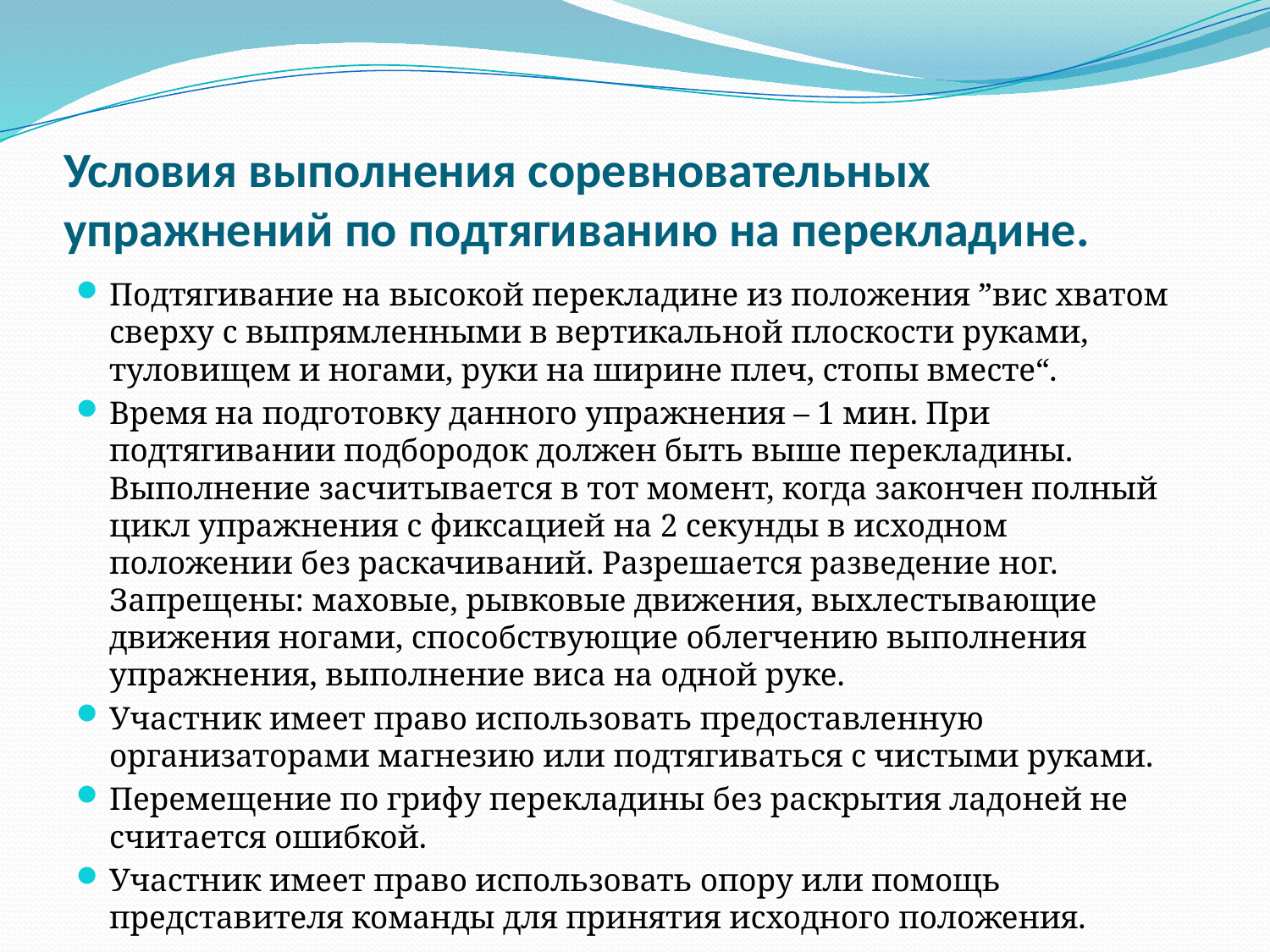

# Условия выполнения соревновательных упражнений по подтягиванию на перекладине.
Подтягивание на высокой перекладине из положения ”вис хватом сверху с выпрямленными в вертикальной плоскости руками, туловищем и ногами, руки на ширине плеч, стопы вместе“.
Время на подготовку данного упражнения – 1 мин. При подтягивании подбородок должен быть выше перекладины. Выполнение засчитывается в тот момент, когда закончен полный цикл упражнения с фиксацией на 2 секунды в исходном положении без раскачиваний. Разрешается разведение ног. Запрещены: маховые, рывковые движения, выхлестывающие движения ногами, способствующие облегчению выполнения упражнения, выполнение виса на одной руке.
Участник имеет право использовать предоставленную организаторами магнезию или подтягиваться с чистыми руками.
Перемещение по грифу перекладины без раскрытия ладоней не считается ошибкой.
Участник имеет право использовать опору или помощь представителя команды для принятия исходного положения.